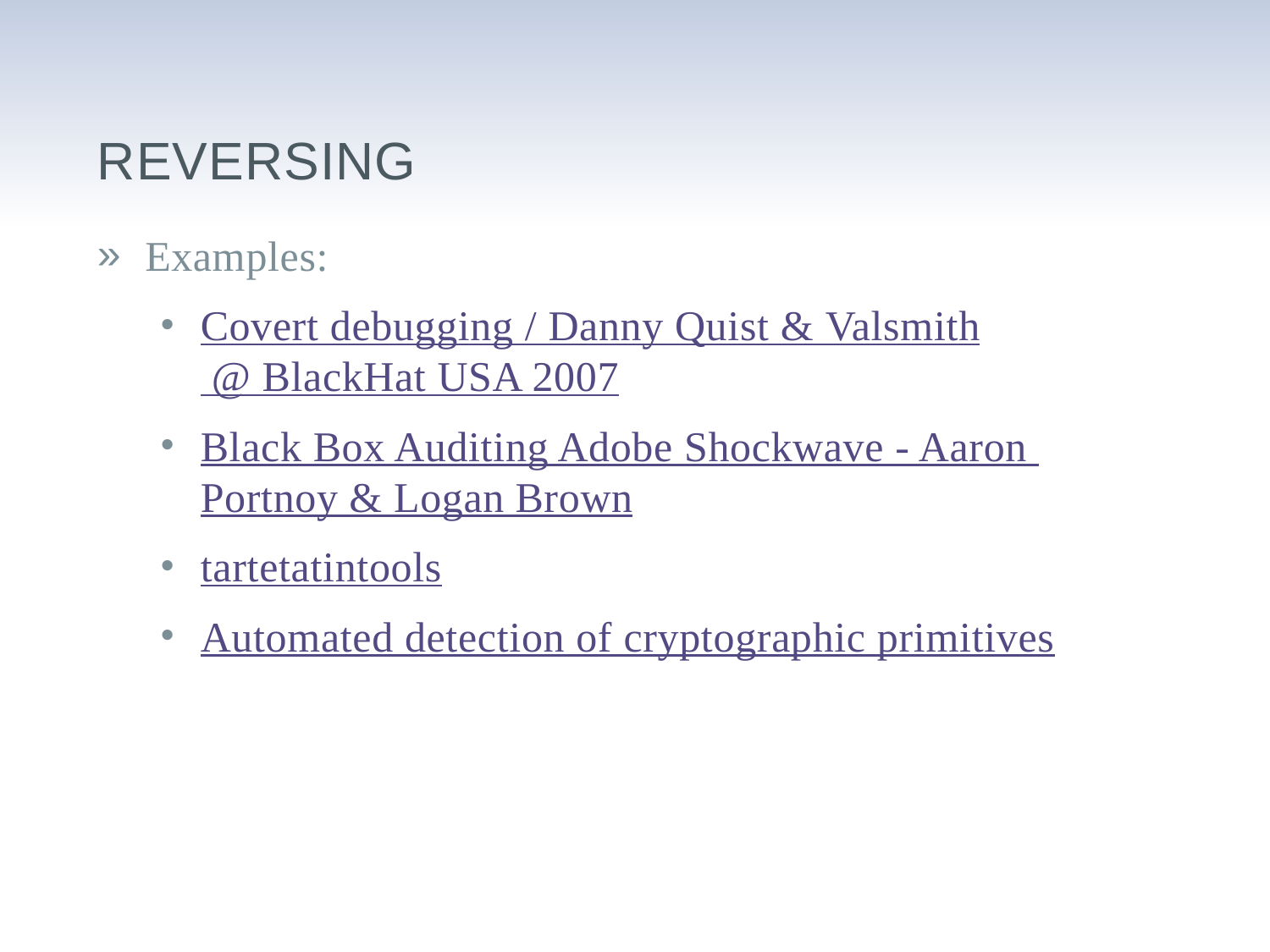

# Reversing
Examples:
Covert debugging / Danny Quist & Valsmith @ BlackHat USA 2007
Black Box Auditing Adobe Shockwave - Aaron Portnoy & Logan Brown
tartetatintools
Automated detection of cryptographic primitives